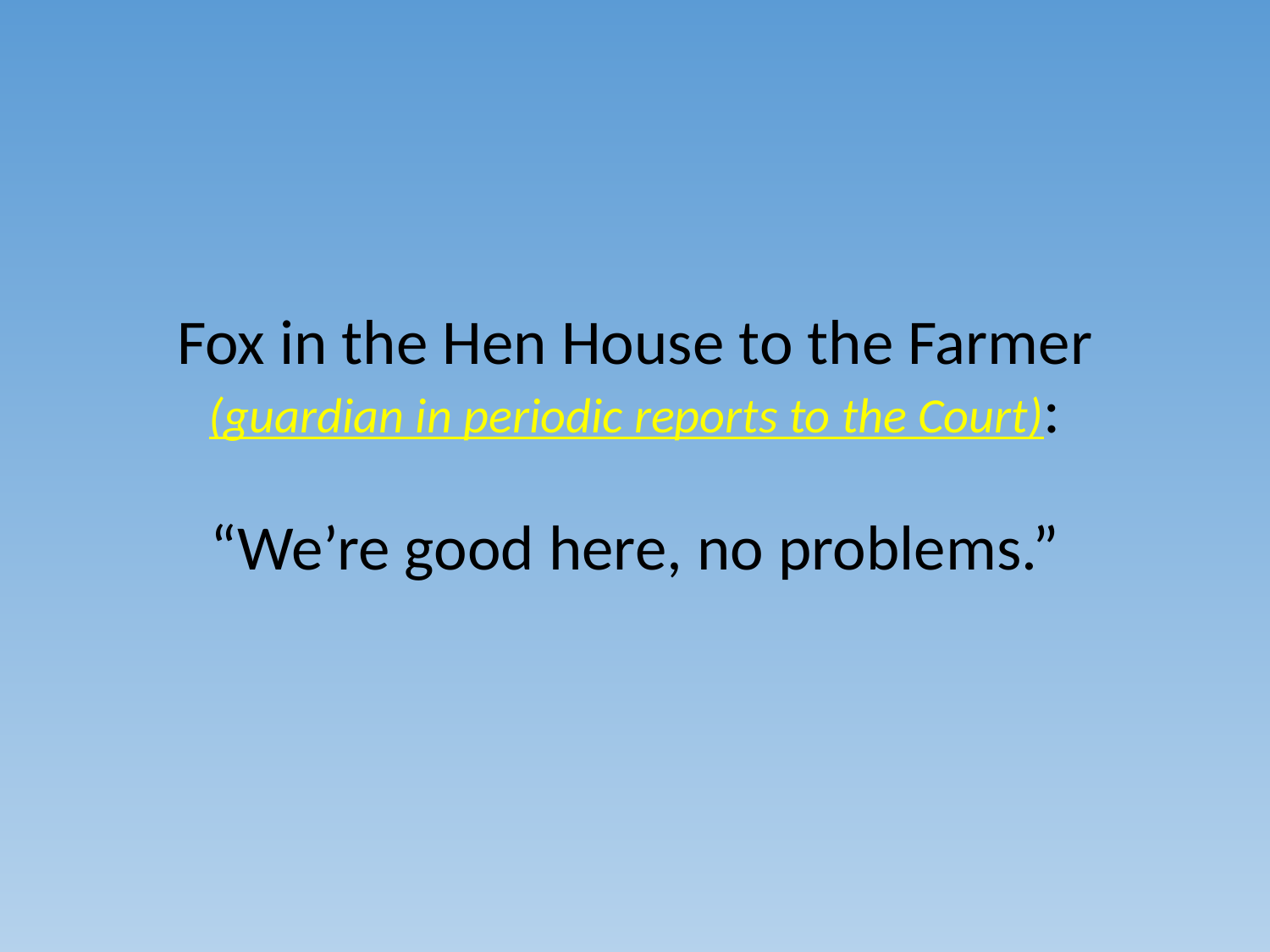

# Fox in the Hen House to the Farmer (guardian in periodic reports to the Court): “We’re good here, no problems.”